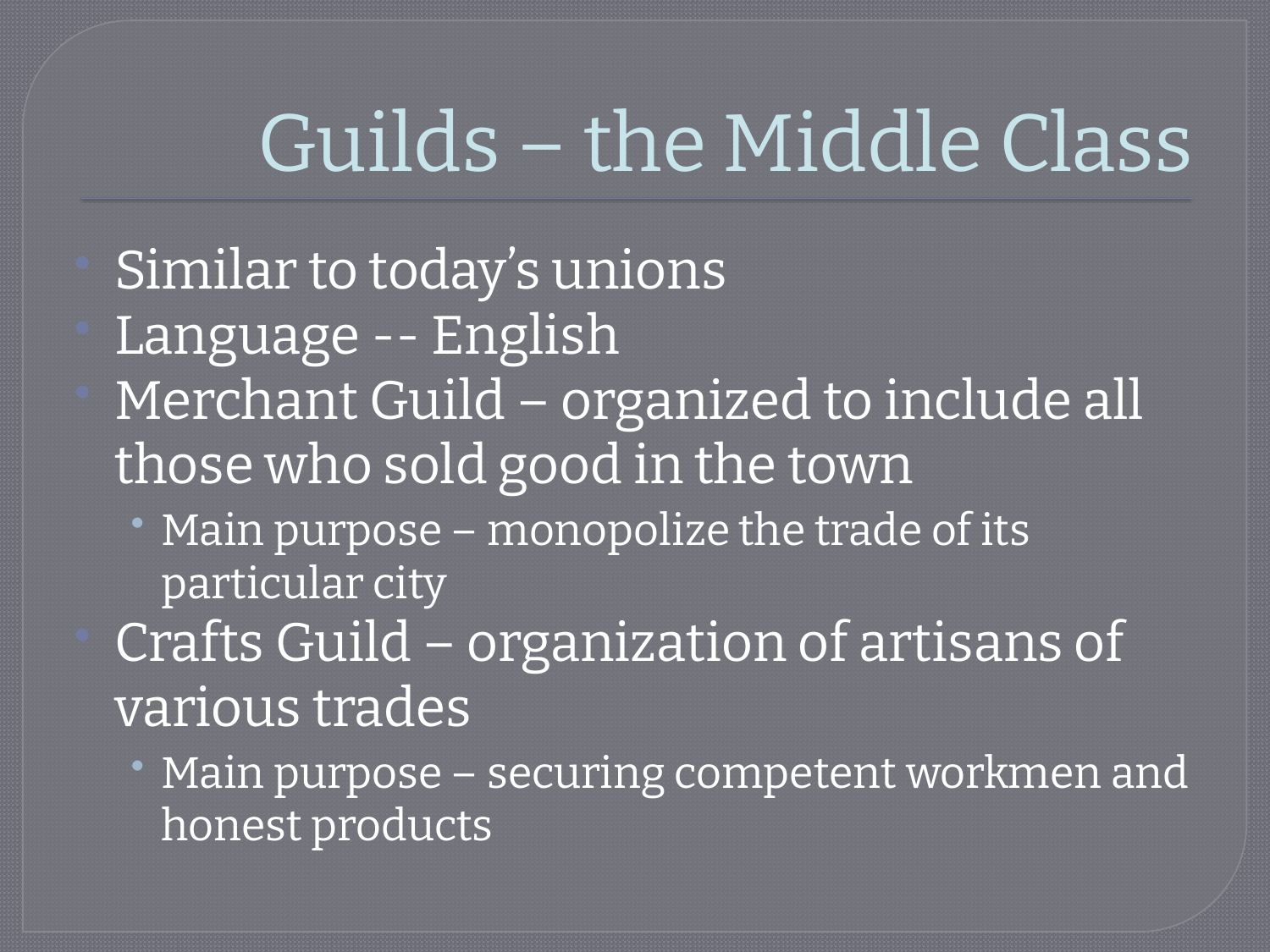

# Guilds – the Middle Class
Similar to today’s unions
Language -- English
Merchant Guild – organized to include all those who sold good in the town
Main purpose – monopolize the trade of its particular city
Crafts Guild – organization of artisans of various trades
Main purpose – securing competent workmen and honest products